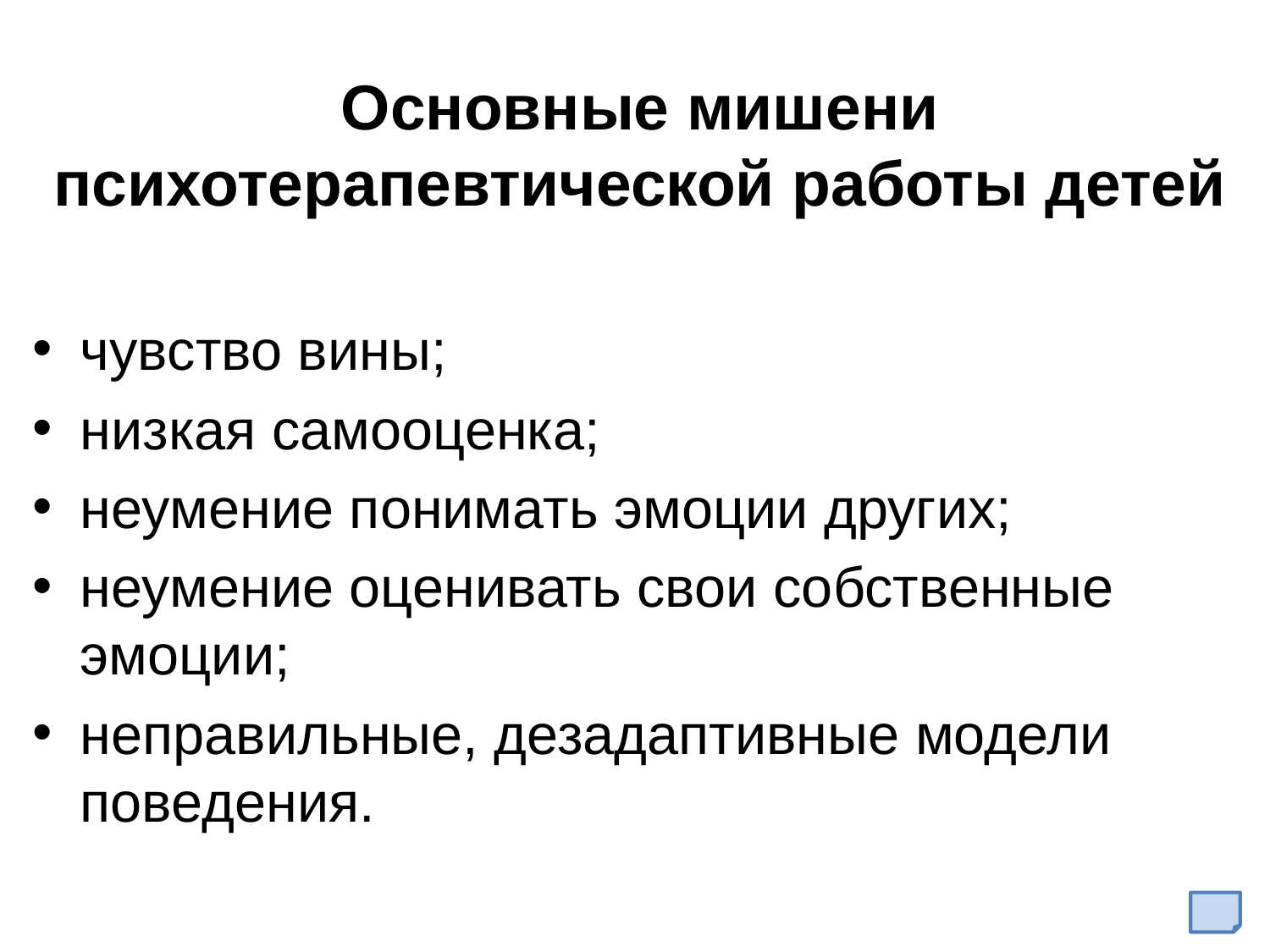

# Основные мишени психотерапевтической работы детей
чувство вины;
низкая самооценка;
неумение понимать эмоции других;
неумение оценивать свои собственные эмоции;
неправильные, дезадаптивные модели поведения.